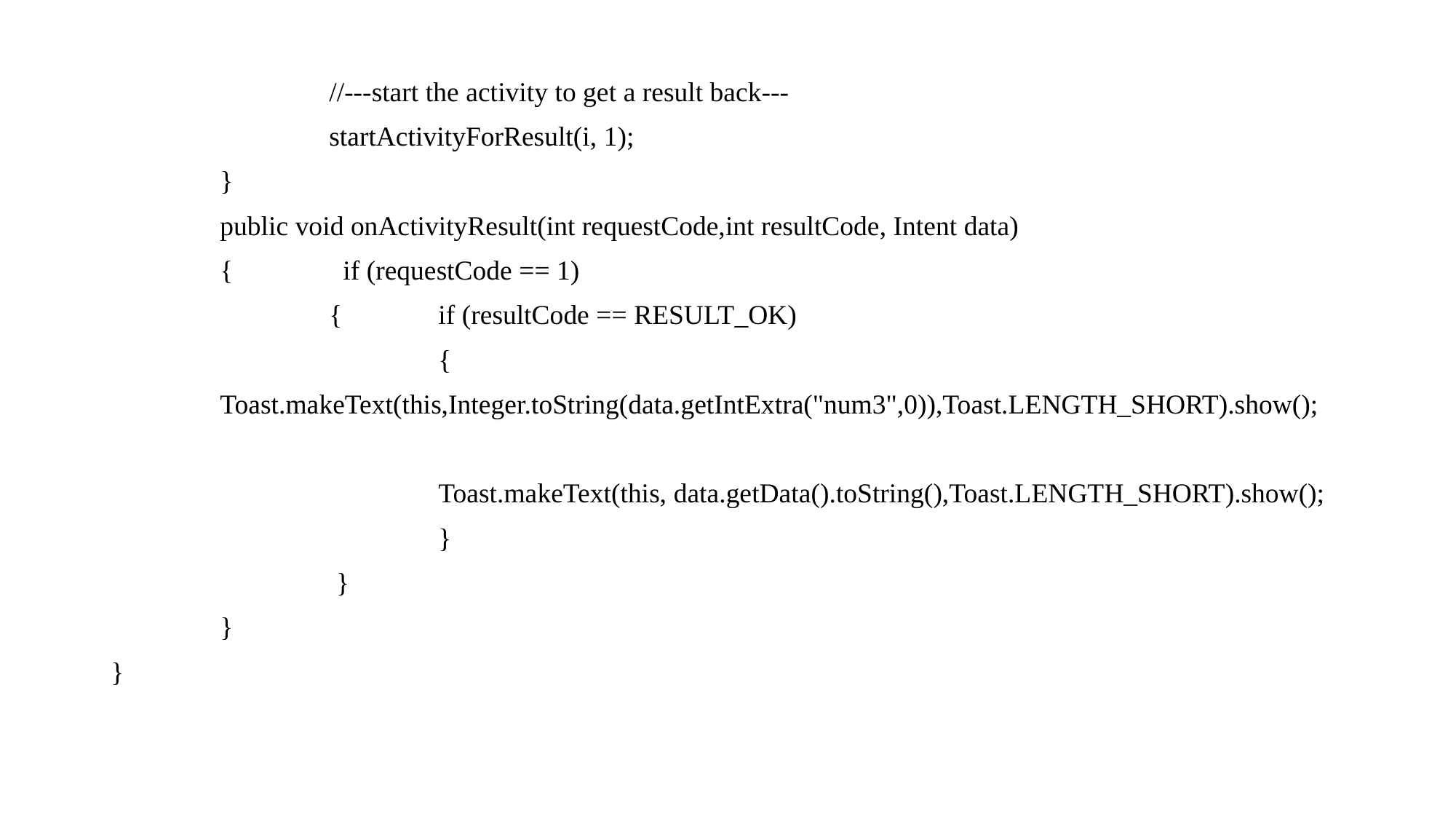

//---start the activity to get a result back---
		startActivityForResult(i, 1);
	}
	public void onActivityResult(int requestCode,int resultCode, Intent data)
	{	  if (requestCode == 1)
	  	{	if (resultCode == RESULT_OK)
			{
	Toast.makeText(this,Integer.toString(data.getIntExtra("num3",0)),Toast.LENGTH_SHORT).show();

			Toast.makeText(this, data.getData().toString(),Toast.LENGTH_SHORT).show();
			}
	 	 }
	}
}